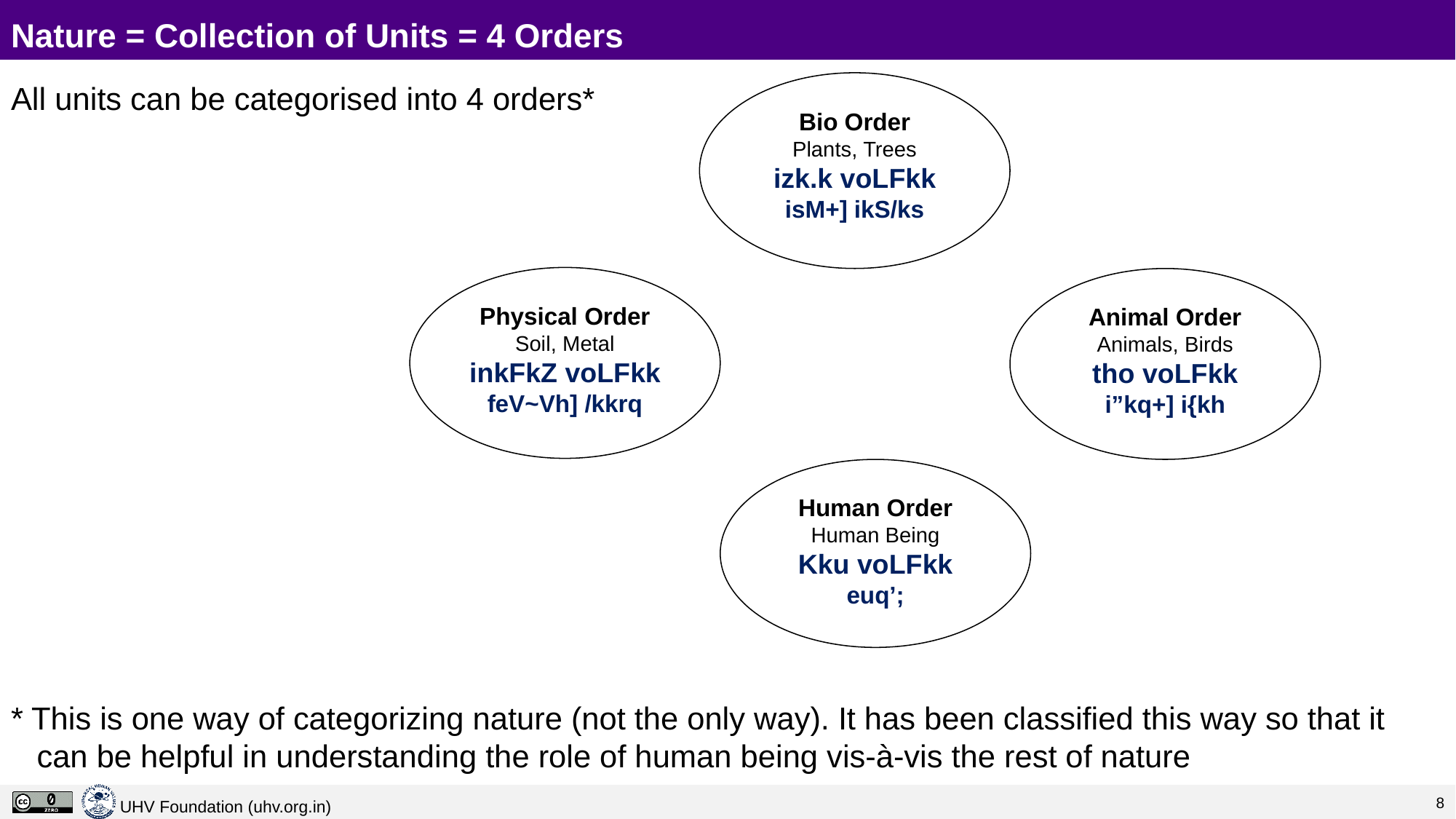

# Nature = Collection of Units = 4 Orders
All units can be categorised into 4 orders*

* This is one way of categorizing nature (not the only way). It has been classified this way so that it can be helpful in understanding the role of human being vis-à-vis the rest of nature

Bio Order
Plants, Trees
izk.k voLFkk
isM+] ikS/ks
Physical Order
Soil, Metal
inkFkZ voLFkk
feV~Vh] /kkrq
Animal Order
Animals, Birds
tho voLFkk
i”kq+] i{kh
Human Order
Human Being
Kku voLFkk
euq’;